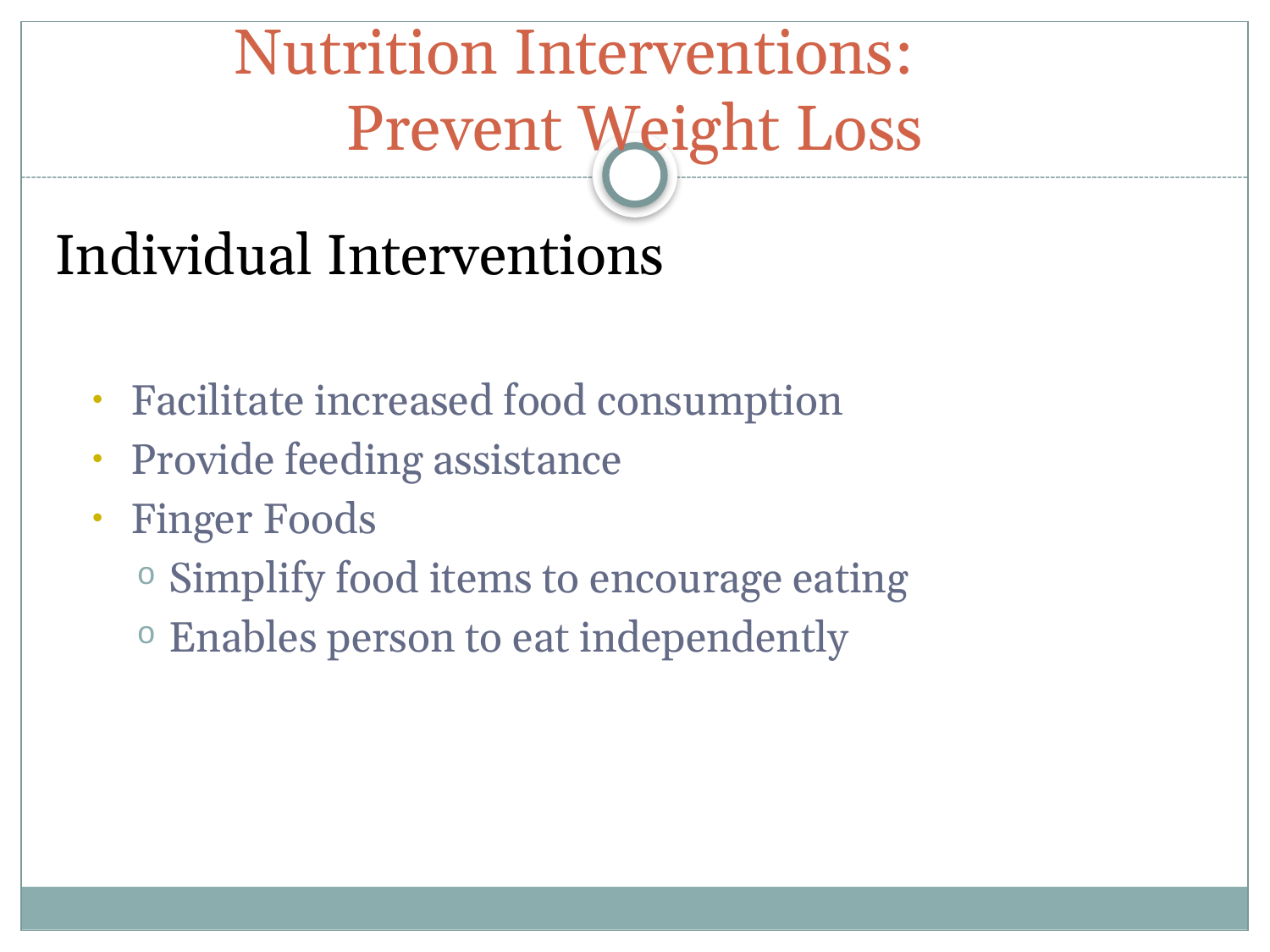

# Nutrition Interventions: Prevent Weight Loss
Individual Interventions

Facilitate increased food consumption
Provide feeding assistance
Finger Foods
Simplify food items to encourage eating
Enables person to eat independently